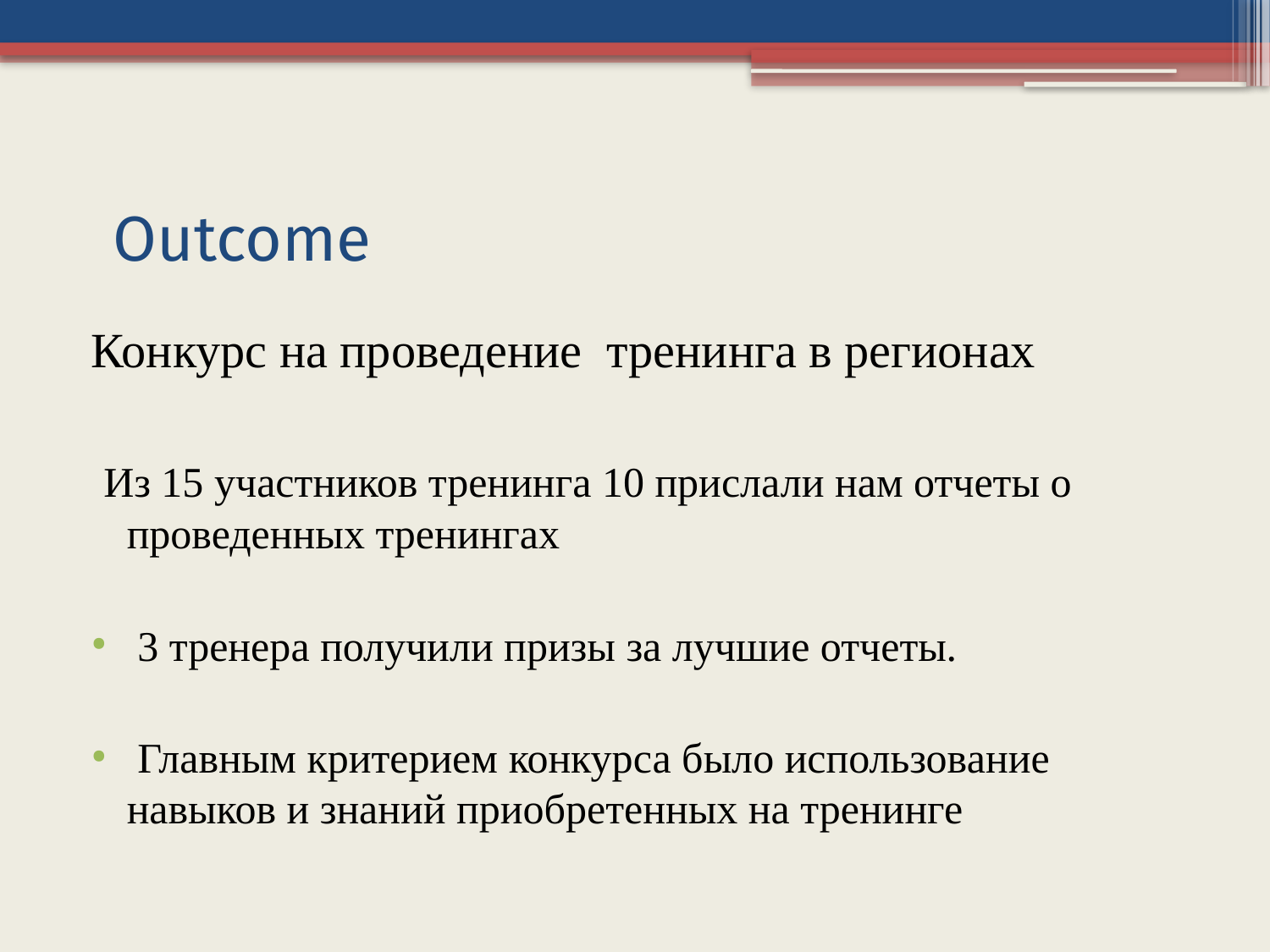

# Outcome
Конкурс на проведение  тренинга в регионах

 Из 15 участников тренинга 10 прислали нам отчеты о проведенных тренингах

 3 тренера получили призы за лучшие отчеты.

 Главным критерием конкурса было использование         навыков и знаний приобретенных на тренинге